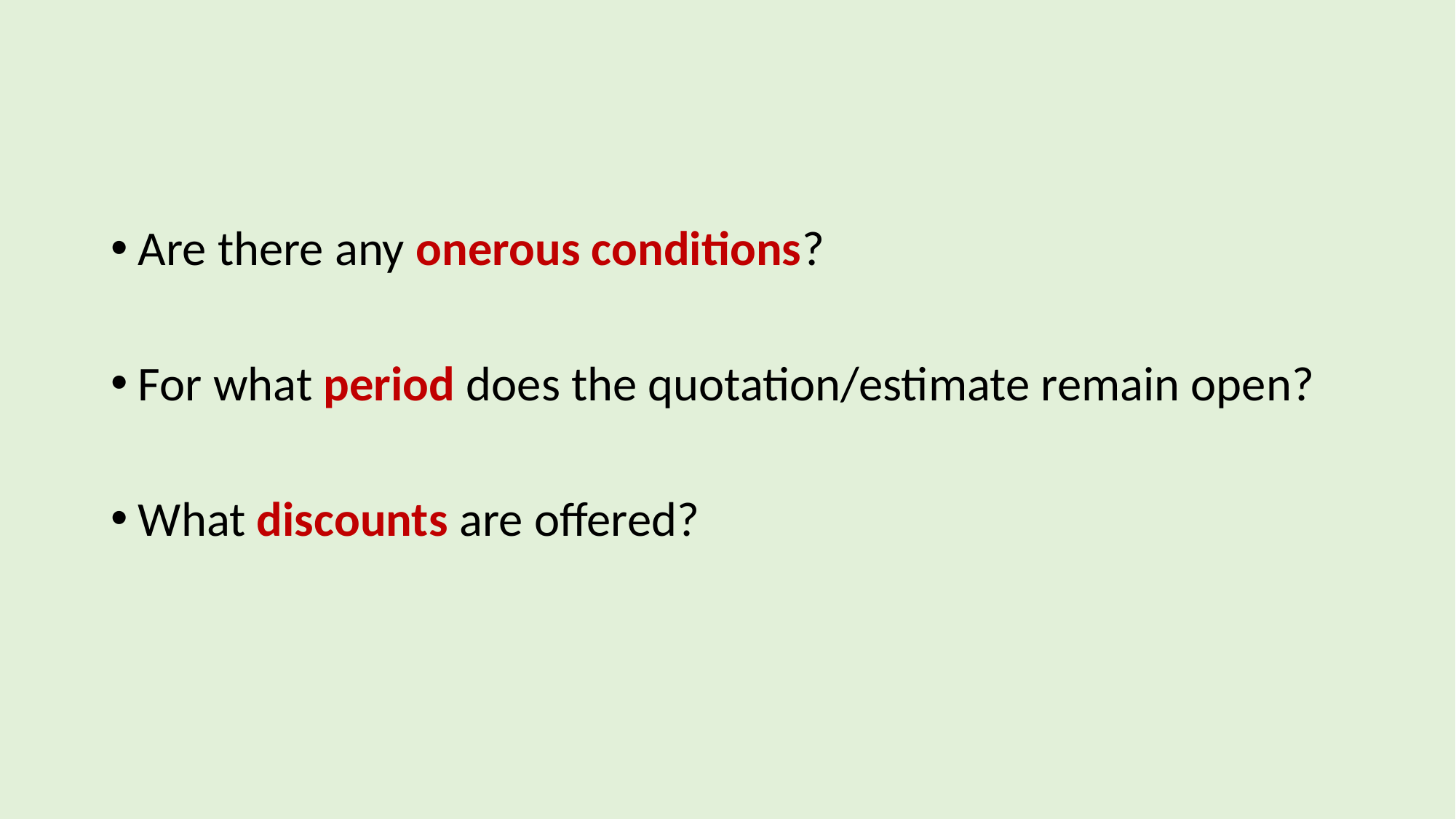

#
Are there any onerous conditions?

For what period does the quotation/estimate remain open?

What discounts are offered?